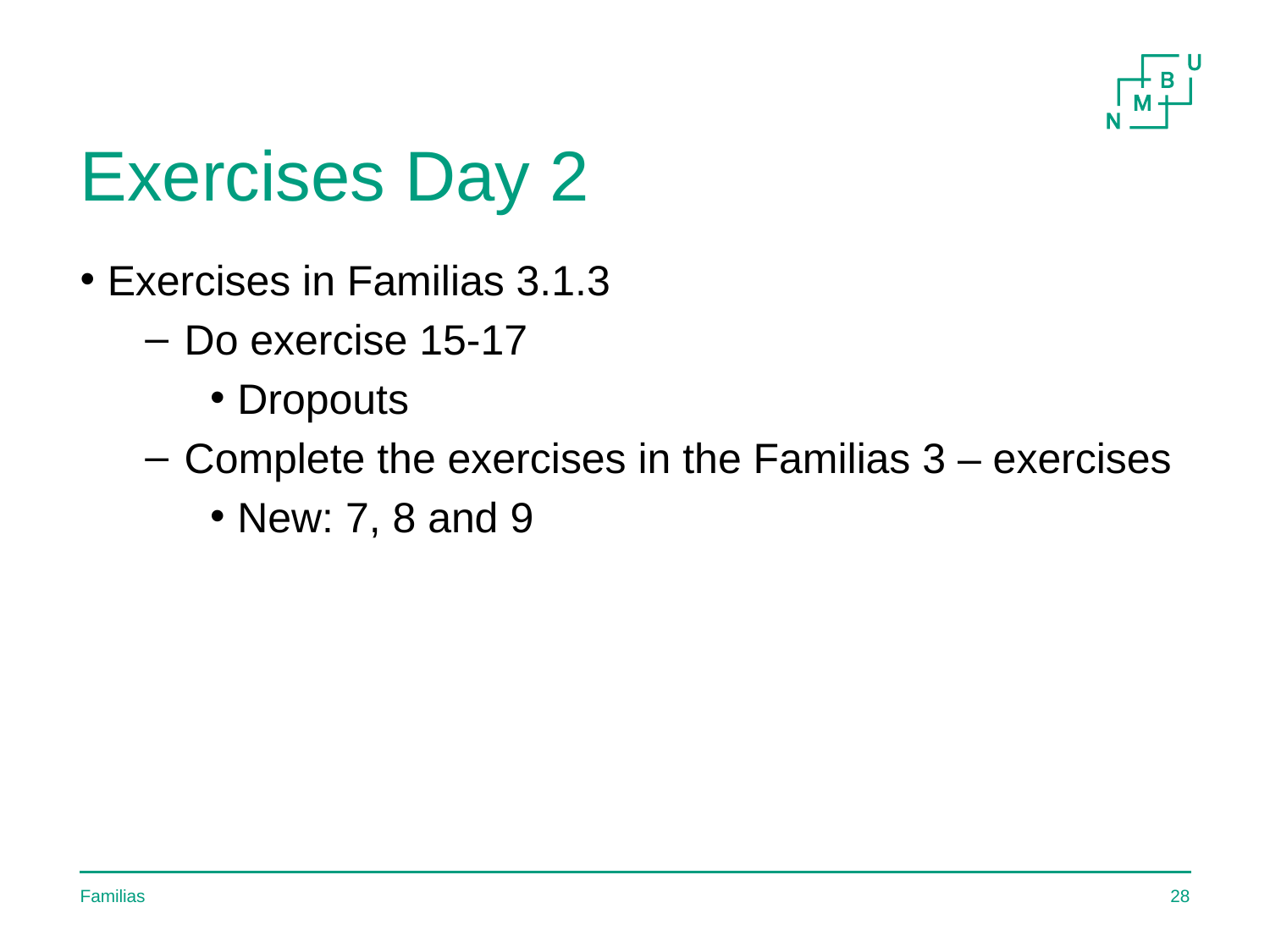

# Exercises Day 2
Exercises in Familias 3.1.3
 Do exercise 15-17
Dropouts
 Complete the exercises in the Familias 3 – exercises
New: 7, 8 and 9
Familias
28